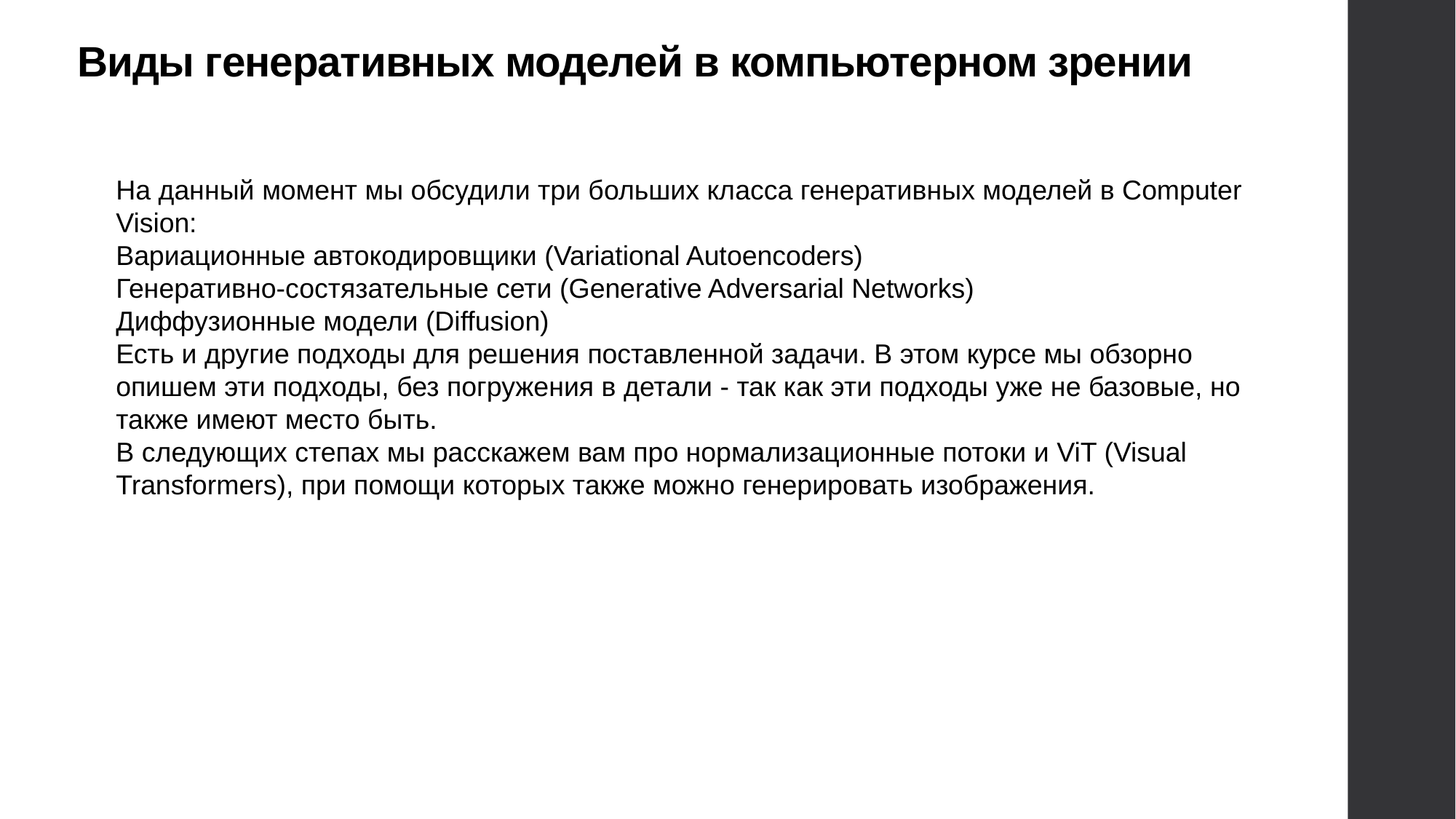

# Виды генеративных моделей в компьютерном зрении
На данный момент мы обсудили три больших класса генеративных моделей в Computer Vision:
Вариационные автокодировщики (Variational Autoencoders)
Генеративно-состязательные сети (Generative Adversarial Networks)
Диффузионные модели (Diffusion)
Есть и другие подходы для решения поставленной задачи. В этом курсе мы обзорно опишем эти подходы, без погружения в детали - так как эти подходы уже не базовые, но также имеют место быть.
В следующих степах мы расскажем вам про нормализационные потоки и ViT (Visual Transformers), при помощи которых также можно генерировать изображения.